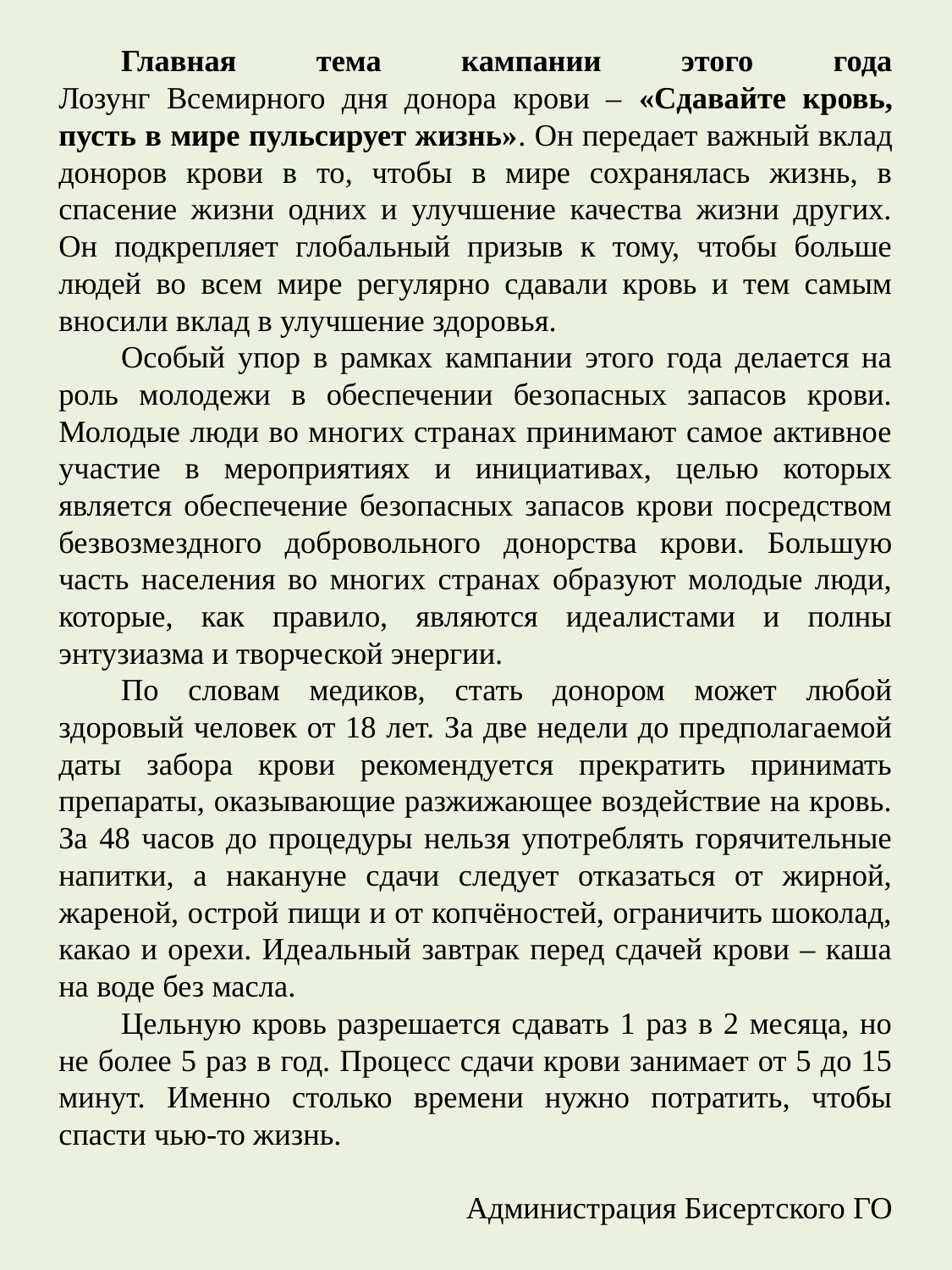

Главная тема кампании этого года
Лозунг Всемирного дня донора крови – «Сдавайте кровь, пусть в мире пульсирует жизнь». Он передает важный вклад доноров крови в то, чтобы в мире сохранялась жизнь, в спасение жизни одних и улучшение качества жизни других. Он подкрепляет глобальный призыв к тому, чтобы больше людей во всем мире регулярно сдавали кровь и тем самым вносили вклад в улучшение здоровья.
Особый упор в рамках кампании этого года делается на роль молодежи в обеспечении безопасных запасов крови. Молодые люди во многих странах принимают самое активное участие в мероприятиях и инициативах, целью которых является обеспечение безопасных запасов крови посредством безвозмездного добровольного донорства крови. Большую часть населения во многих странах образуют молодые люди, которые, как правило, являются идеалистами и полны энтузиазма и творческой энергии.
По словам медиков, стать донором может любой здоровый человек от 18 лет. За две недели до предполагаемой даты забора крови рекомендуется прекратить принимать препараты, оказывающие разжижающее воздействие на кровь. За 48 часов до процедуры нельзя употреблять горячительные напитки, а накануне сдачи следует отказаться от жирной, жареной, острой пищи и от копчёностей, ограничить шоколад, какао и орехи. Идеальный завтрак перед сдачей крови – каша на воде без масла.
Цельную кровь разрешается сдавать 1 раз в 2 месяца, но не более 5 раз в год. Процесс сдачи крови занимает от 5 до 15 минут. Именно столько времени нужно потратить, чтобы спасти чью-то жизнь.

Администрация Бисертского ГО